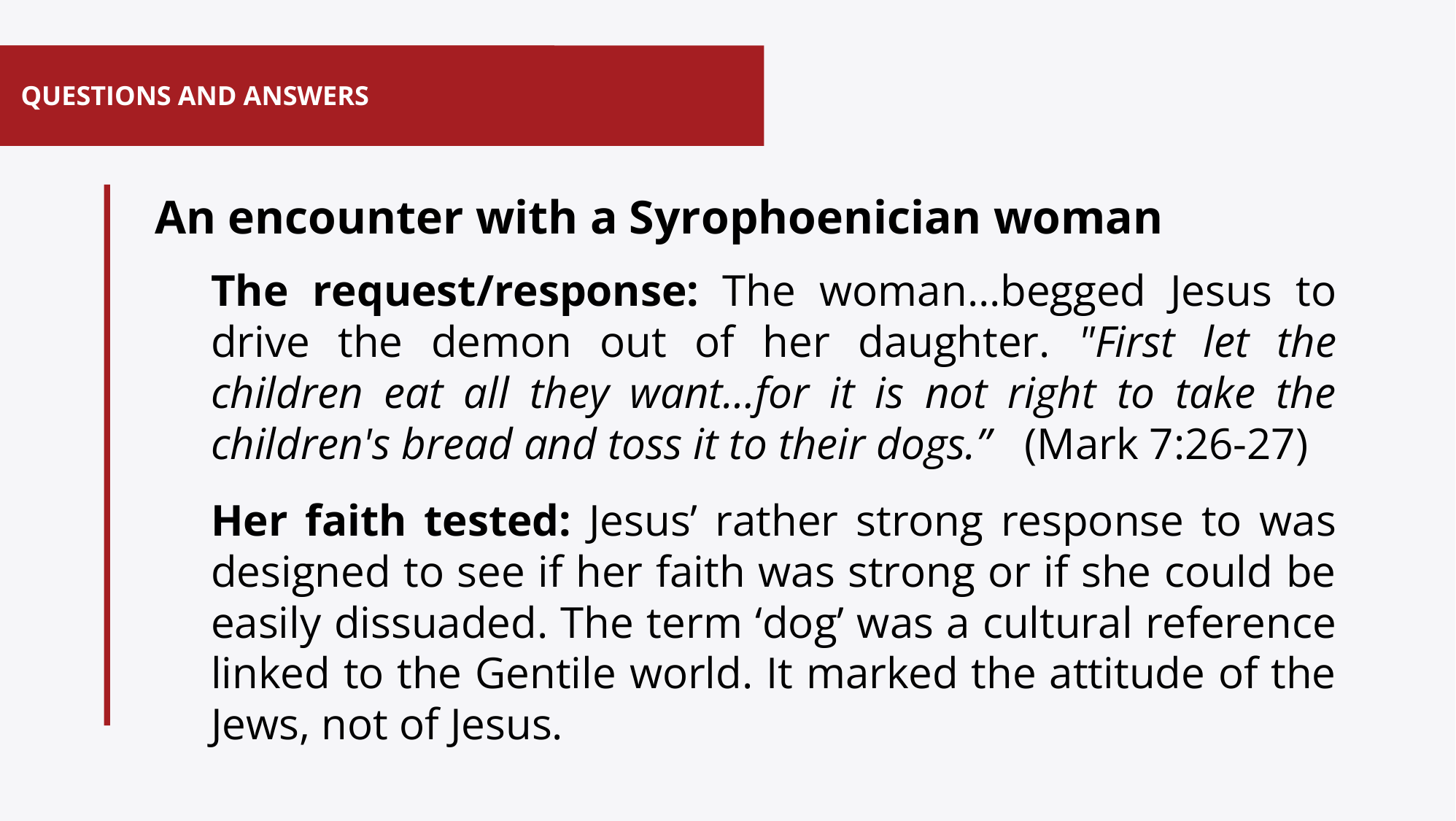

# QUESTIONS AND ANSWERS
An encounter with a Syrophoenician woman

The request/response: The woman…begged Jesus to drive the demon out of her daughter. "First let the children eat all they want…for it is not right to take the children's bread and toss it to their dogs.”   (Mark 7:26-27)

Her faith tested: Jesus’ rather strong response to was designed to see if her faith was strong or if she could be easily dissuaded. The term ‘dog’ was a cultural reference linked to the Gentile world. It marked the attitude of the Jews, not of Jesus.